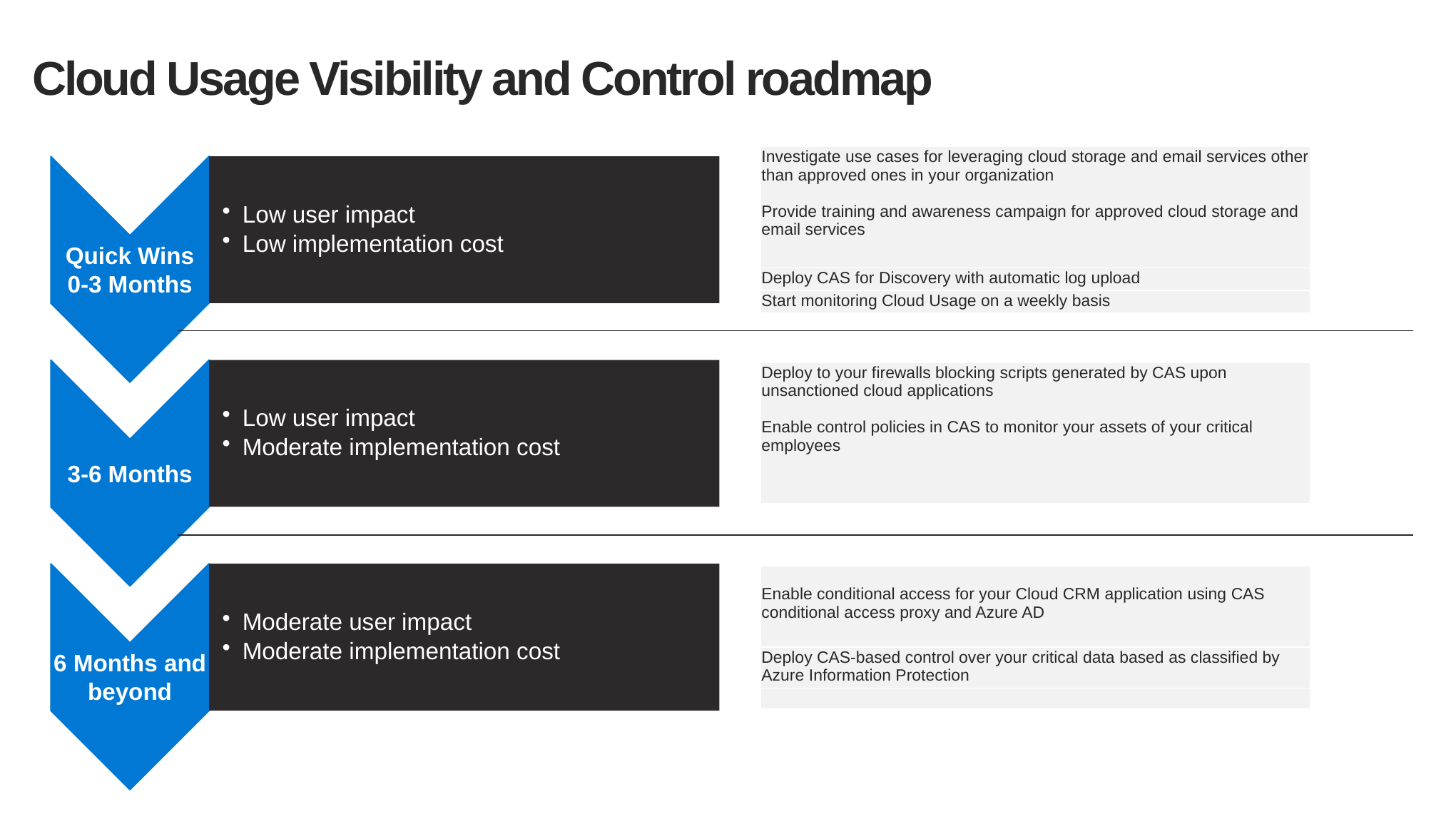

# Cloud Usage Visibility and Control roadmap
| Investigate use cases for leveraging cloud storage and email services other than approved ones in your organization Provide training and awareness campaign for approved cloud storage and email services |
| --- |
| Deploy CAS for Discovery with automatic log upload |
| Start monitoring Cloud Usage on a weekly basis |
Quick Wins
0-3 Months
Low user impact
Low implementation cost
3-6 Months
Low user impact
Moderate implementation cost
6 Months and beyond
Moderate user impact
Moderate implementation cost
| Deploy to your firewalls blocking scripts generated by CAS upon unsanctioned cloud applications Enable control policies in CAS to monitor your assets of your critical employees |
| --- |
| Enable conditional access for your Cloud CRM application using CAS conditional access proxy and Azure AD |
| --- |
| Deploy CAS-based control over your critical data based as classified by Azure Information Protection |
|  |